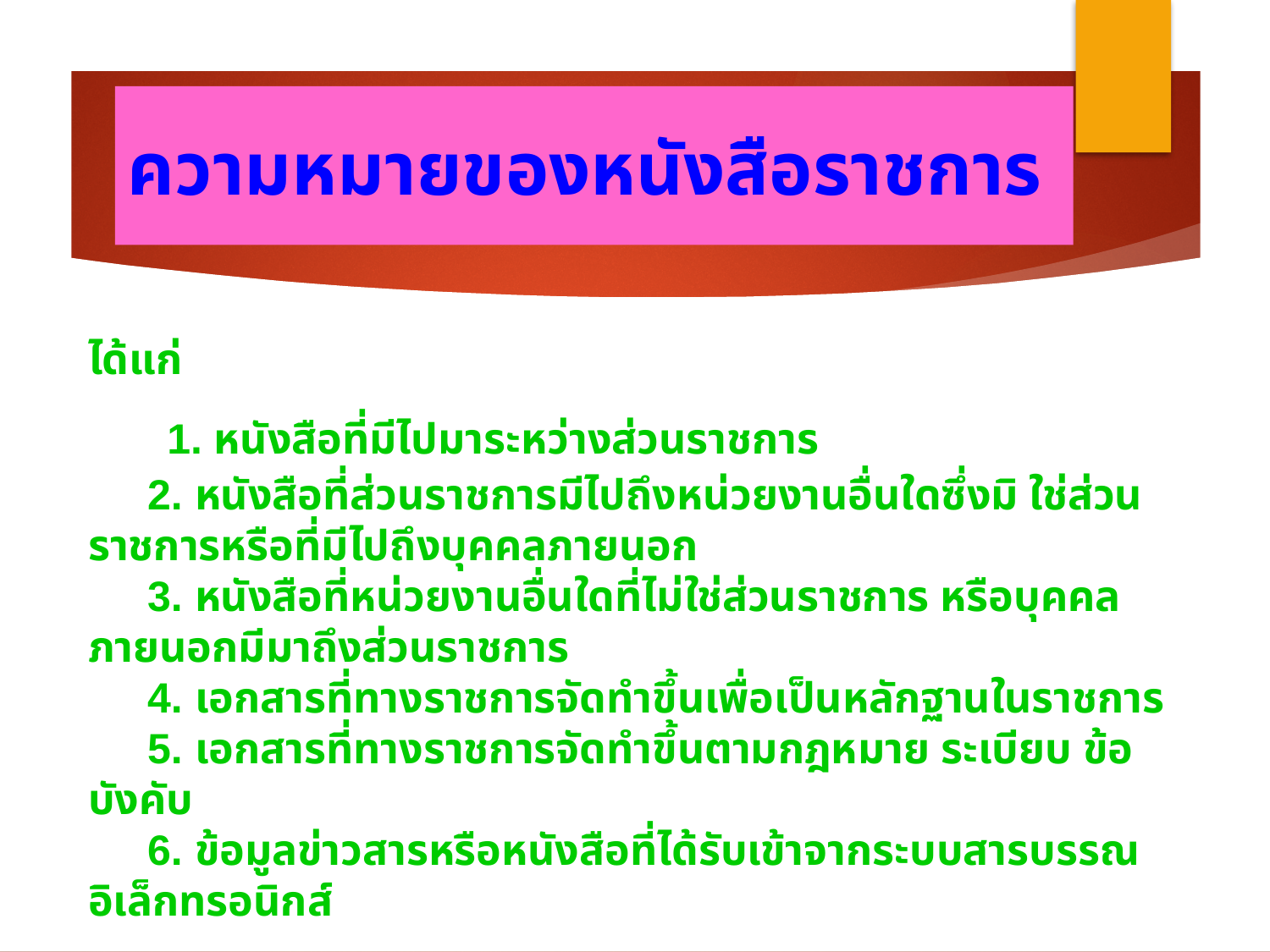

# ความหมายของหนังสือราชการ

ได้แก่
    1. หนังสือที่มีไปมาระหว่างส่วนราชการ
     2. หนังสือที่ส่วนราชการมีไปถึงหน่วยงานอื่นใดซึ่งมิ ใช่ส่วนราชการหรือที่มีไปถึงบุคคลภายนอก
     3. หนังสือที่หน่วยงานอื่นใดที่ไม่ใช่ส่วนราชการ หรือบุคคลภายนอกมีมาถึงส่วนราชการ
     4. เอกสารที่ทางราชการจัดทำขึ้นเพื่อเป็นหลักฐานในราชการ
     5. เอกสารที่ทางราชการจัดทำขึ้นตามกฎหมาย ระเบียบ ข้อบังคับ
     6. ข้อมูลข่าวสารหรือหนังสือที่ได้รับเข้าจากระบบสารบรรณอิเล็กทรอนิกส์